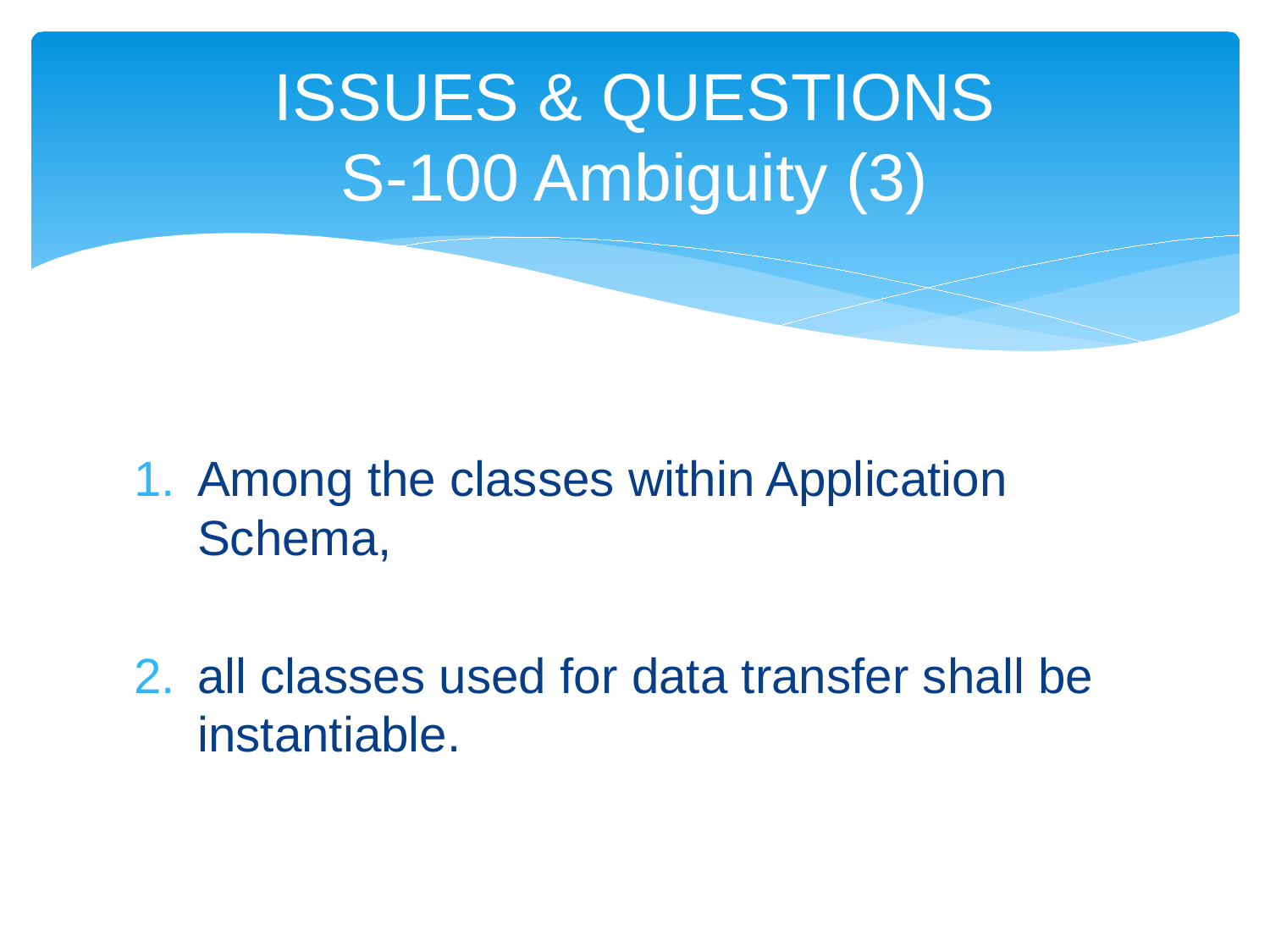

# ISSUES & QUESTIONS S-100 Ambiguity (3)

Among the classes within Application Schema,

all classes used for data transfer shall be instantiable.